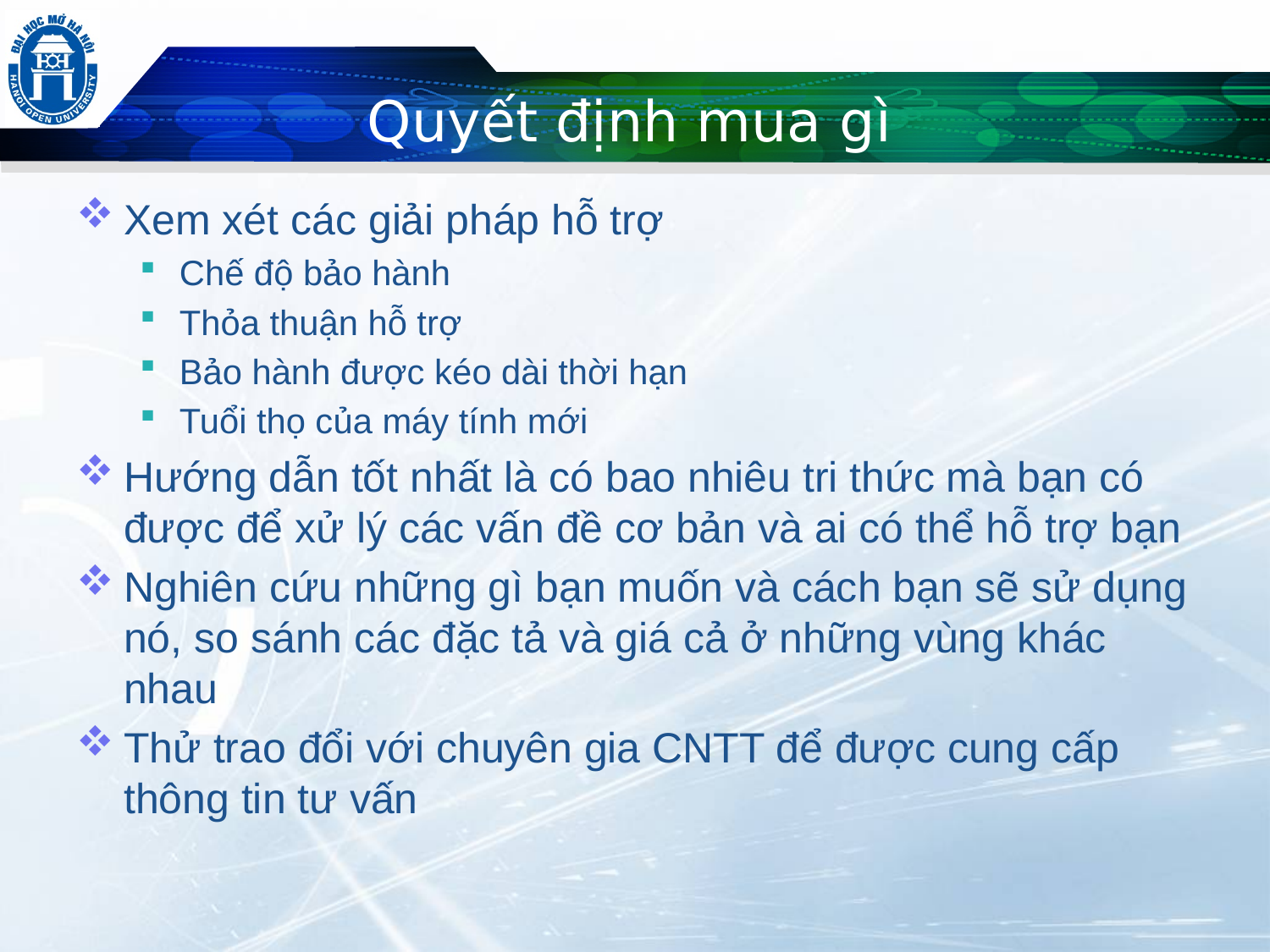

Quyết định mua gì
Xem xét các giải pháp hỗ trợ
Chế độ bảo hành
Thỏa thuận hỗ trợ
Bảo hành được kéo dài thời hạn
Tuổi thọ của máy tính mới
Hướng dẫn tốt nhất là có bao nhiêu tri thức mà bạn có được để xử lý các vấn đề cơ bản và ai có thể hỗ trợ bạn
Nghiên cứu những gì bạn muốn và cách bạn sẽ sử dụng nó, so sánh các đặc tả và giá cả ở những vùng khác nhau
Thử trao đổi với chuyên gia CNTT để được cung cấp thông tin tư vấn